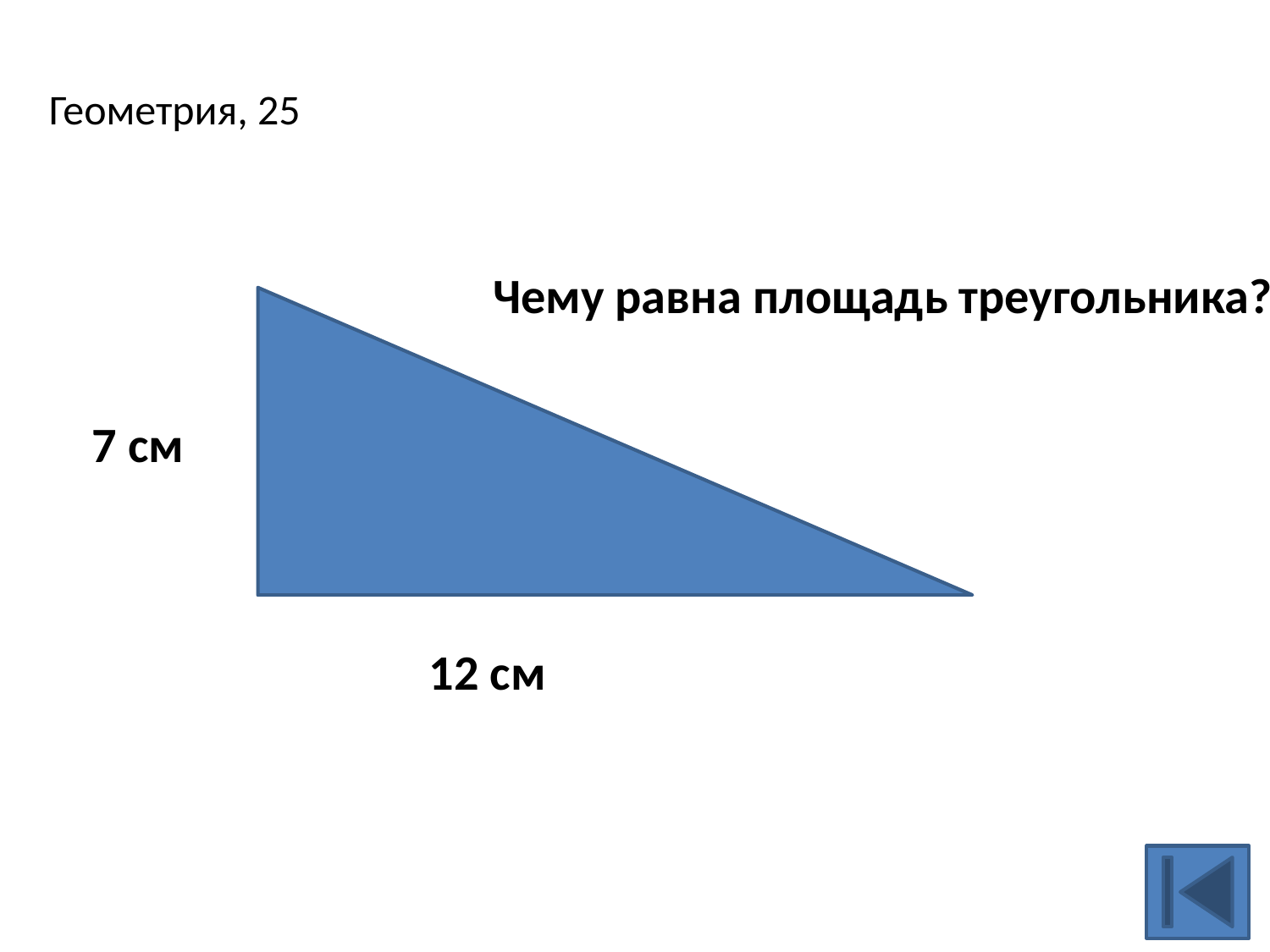

Геометрия, 25
Чему равна площадь треугольника?

7 см
12 см